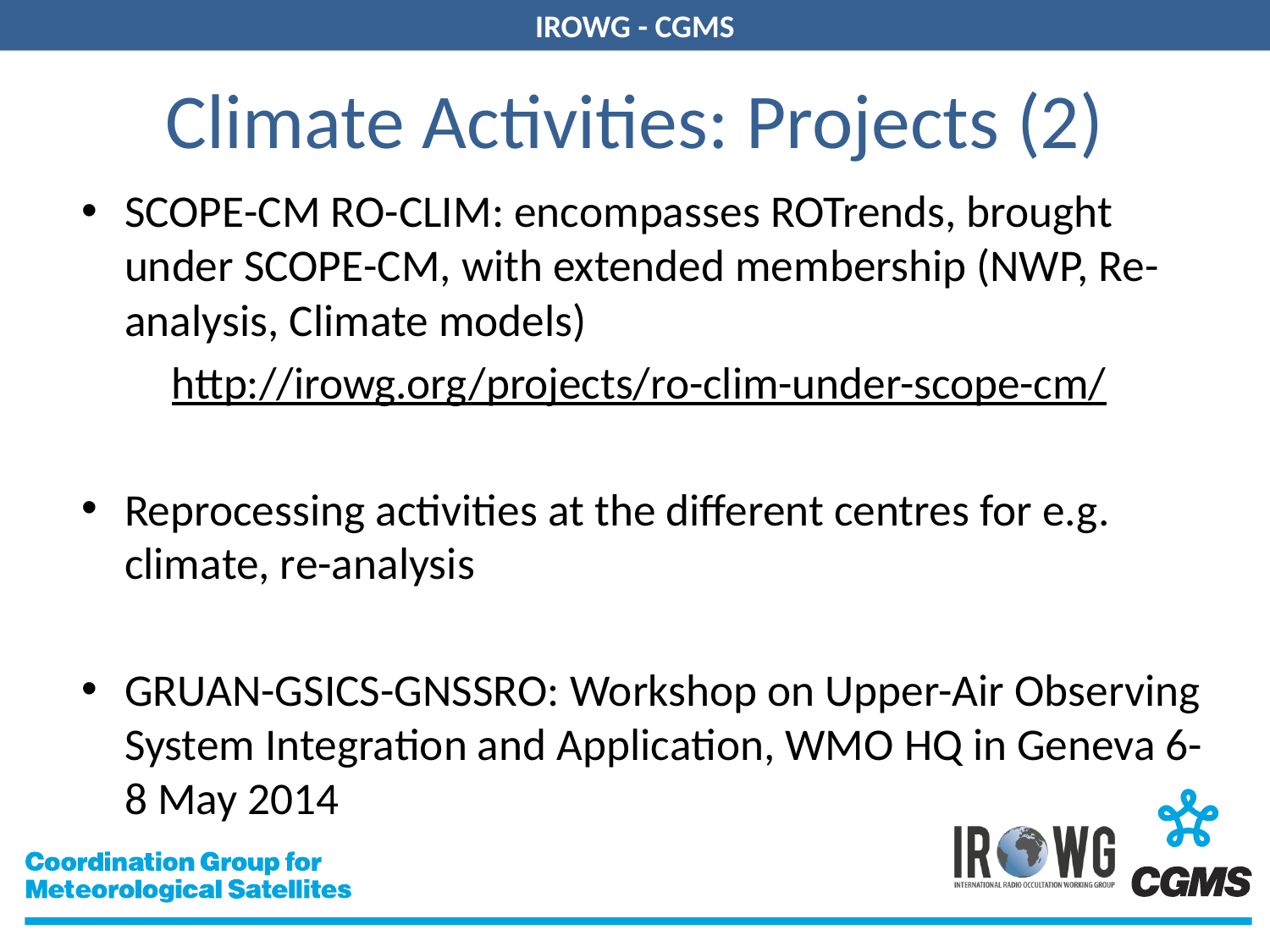

# Climate Activities: Projects (2)
SCOPE-CM RO-CLIM: encompasses ROTrends, brought under SCOPE-CM, with extended membership (NWP, Re-analysis, Climate models)
http://irowg.org/projects/ro-clim-under-scope-cm/

Reprocessing activities at the different centres for e.g. climate, re-analysis

GRUAN-GSICS-GNSSRO: Workshop on Upper-Air Observing System Integration and Application, WMO HQ in Geneva 6-8 May 2014